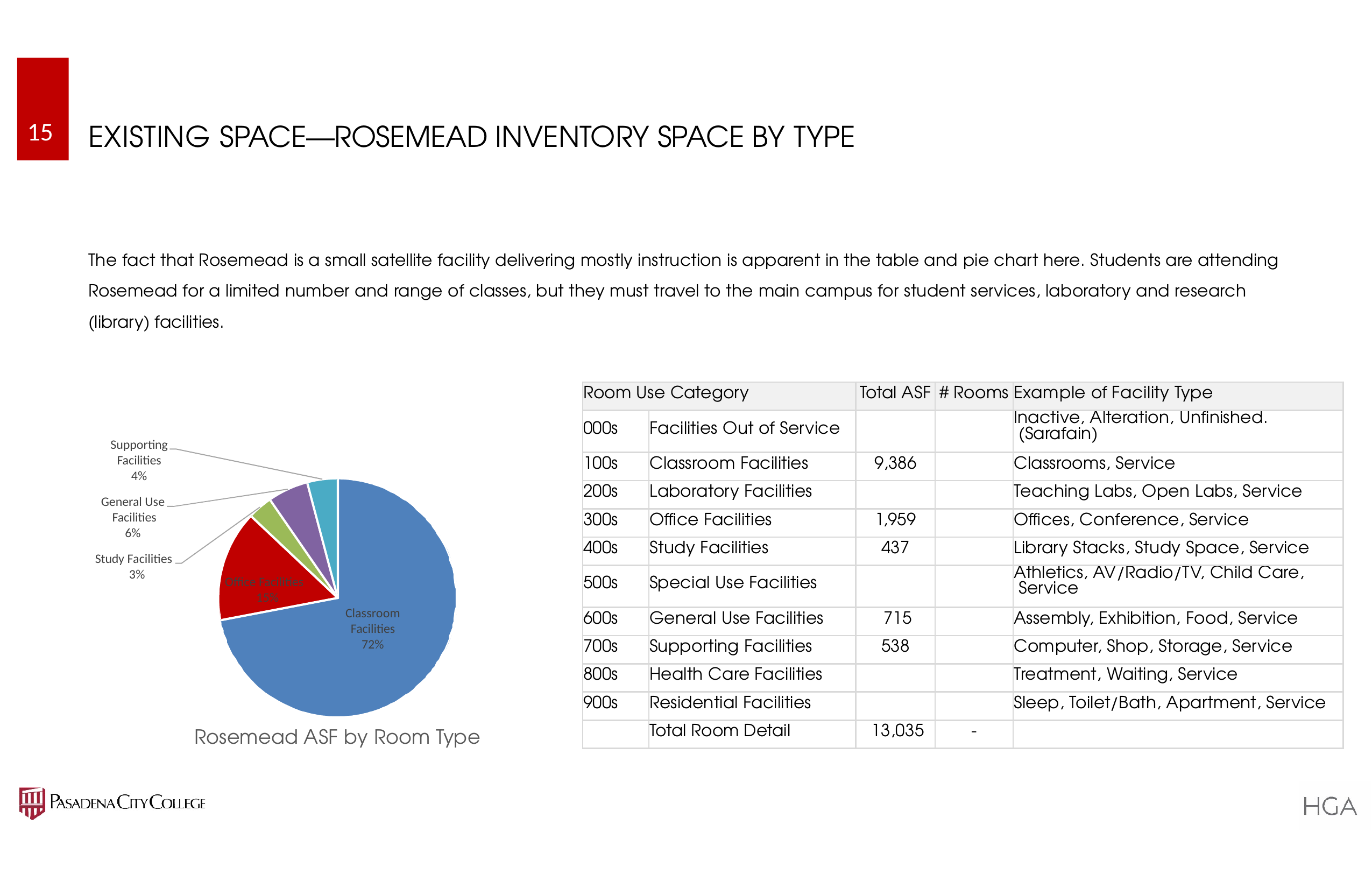

15
# EXISTING SPACE—ROSEMEAD INVENTORY SPACE BY TYPE
The fact that Rosemead is a small satellite facility delivering mostly instruction is apparent in the table and pie chart here. Students are attending  Rosemead for a limited number and range of classes, but they must travel to the main campus for student services, laboratory and research  (library) facilities.
| Room Use Category |  | Total ASF | # Rooms | Example of Facility Type |
| --- | --- | --- | --- | --- |
| 000s | Facilities Out of Service |  |  | Inactive, Alteration, Unfinished. (Sarafain) |
| 100s | Classroom Facilities | 9,386 |  | Classrooms, Service |
| 200s | Laboratory Facilities |  |  | Teaching Labs, Open Labs, Service |
| 300s | Office Facilities | 1,959 |  | Offices, Conference, Service |
| 400s | Study Facilities | 437 |  | Library Stacks, Study Space, Service |
| 500s | Special Use Facilities |  |  | Athletics, AV/Radio/TV, Child Care, Service |
| 600s | General Use Facilities | 715 |  | Assembly, Exhibition, Food, Service |
| 700s | Supporting Facilities | 538 |  | Computer, Shop, Storage, Service |
| 800s | Health Care Facilities |  |  | Treatment, Waiting, Service |
| 900s | Residential Facilities |  |  | Sleep, Toilet/Bath, Apartment, Service |
|  | Total Room Detail | 13,035 | - |  |
Supporting  Facilities  4%
General Use  Facilities
6%

Study Facilities  3%
Office Facilities  15%
Classroom  Facilities  72%
Rosemead ASF by Room Type